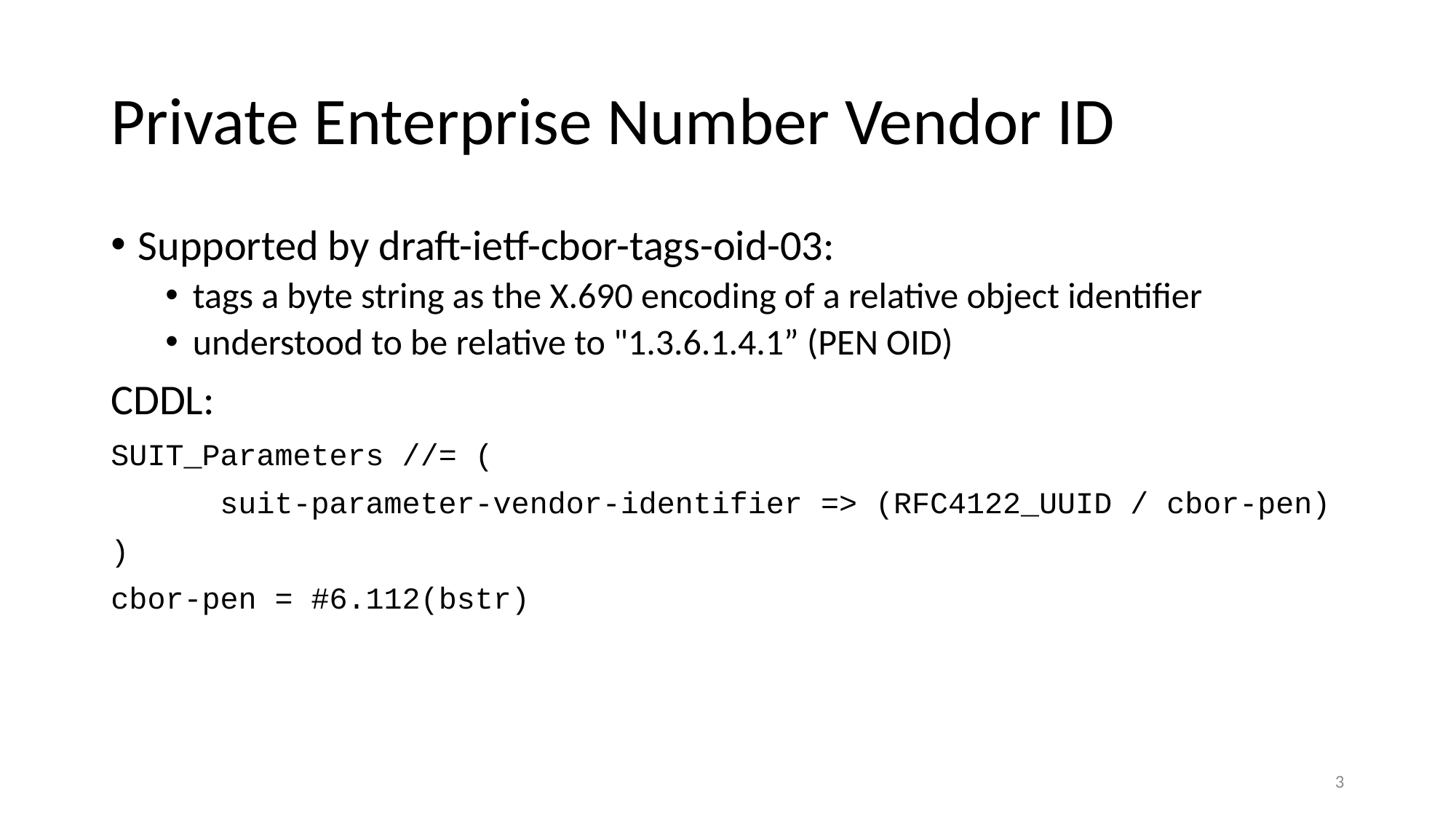

# Private Enterprise Number Vendor ID
Supported by draft-ietf-cbor-tags-oid-03:
tags a byte string as the X.690 encoding of a relative object identifier
understood to be relative to "1.3.6.1.4.1” (PEN OID)
CDDL:
SUIT_Parameters //= (
	suit-parameter-vendor-identifier => (RFC4122_UUID / cbor-pen)
)
cbor-pen = #6.112(bstr)
3